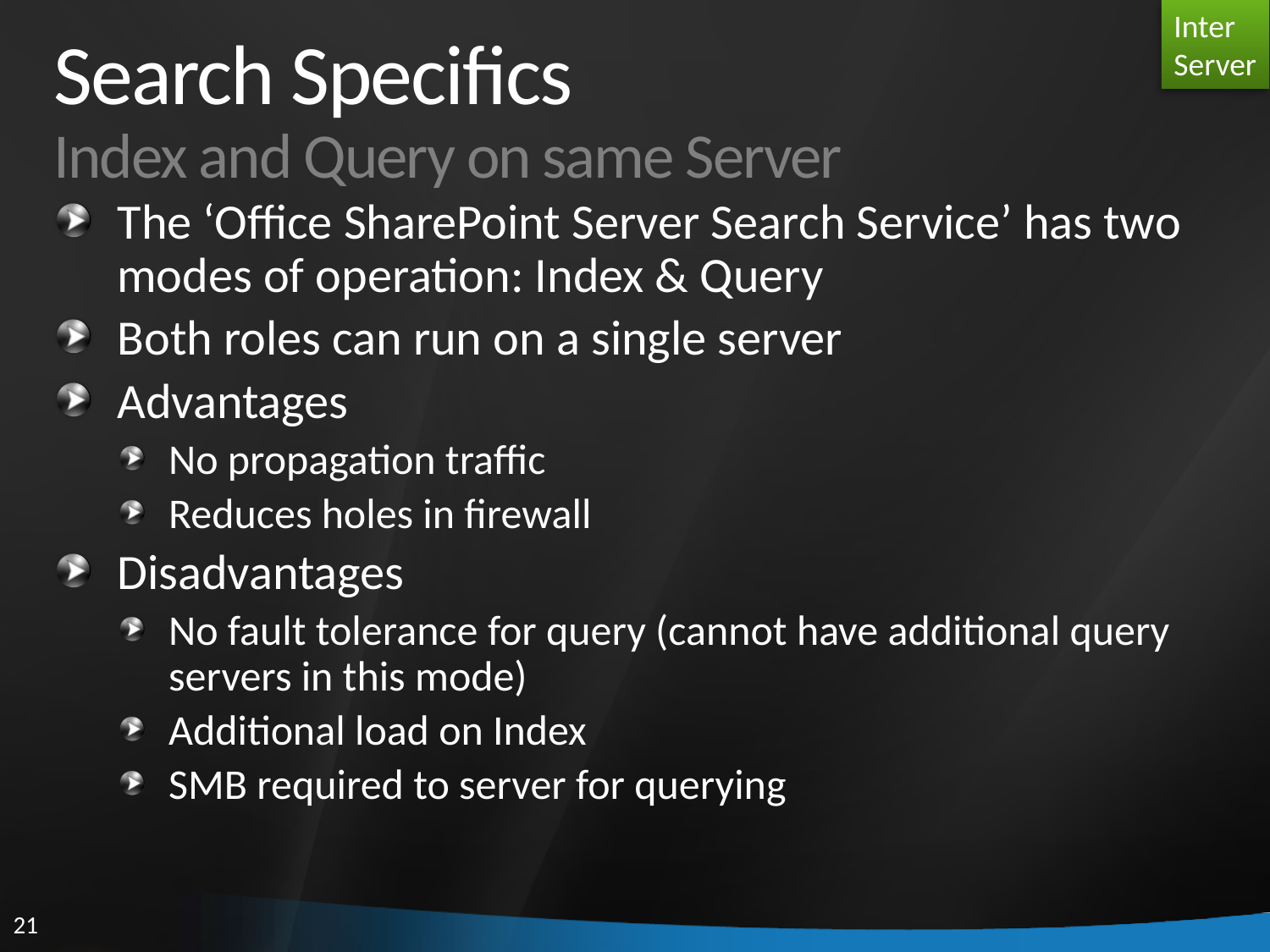

Inter
Server
# Search Specifics Index and Query on same Server
The ‘Office SharePoint Server Search Service’ has two modes of operation: Index & Query
Both roles can run on a single server
Advantages
No propagation traffic
Reduces holes in firewall
Disadvantages
No fault tolerance for query (cannot have additional query servers in this mode)
Additional load on Index
SMB required to server for querying